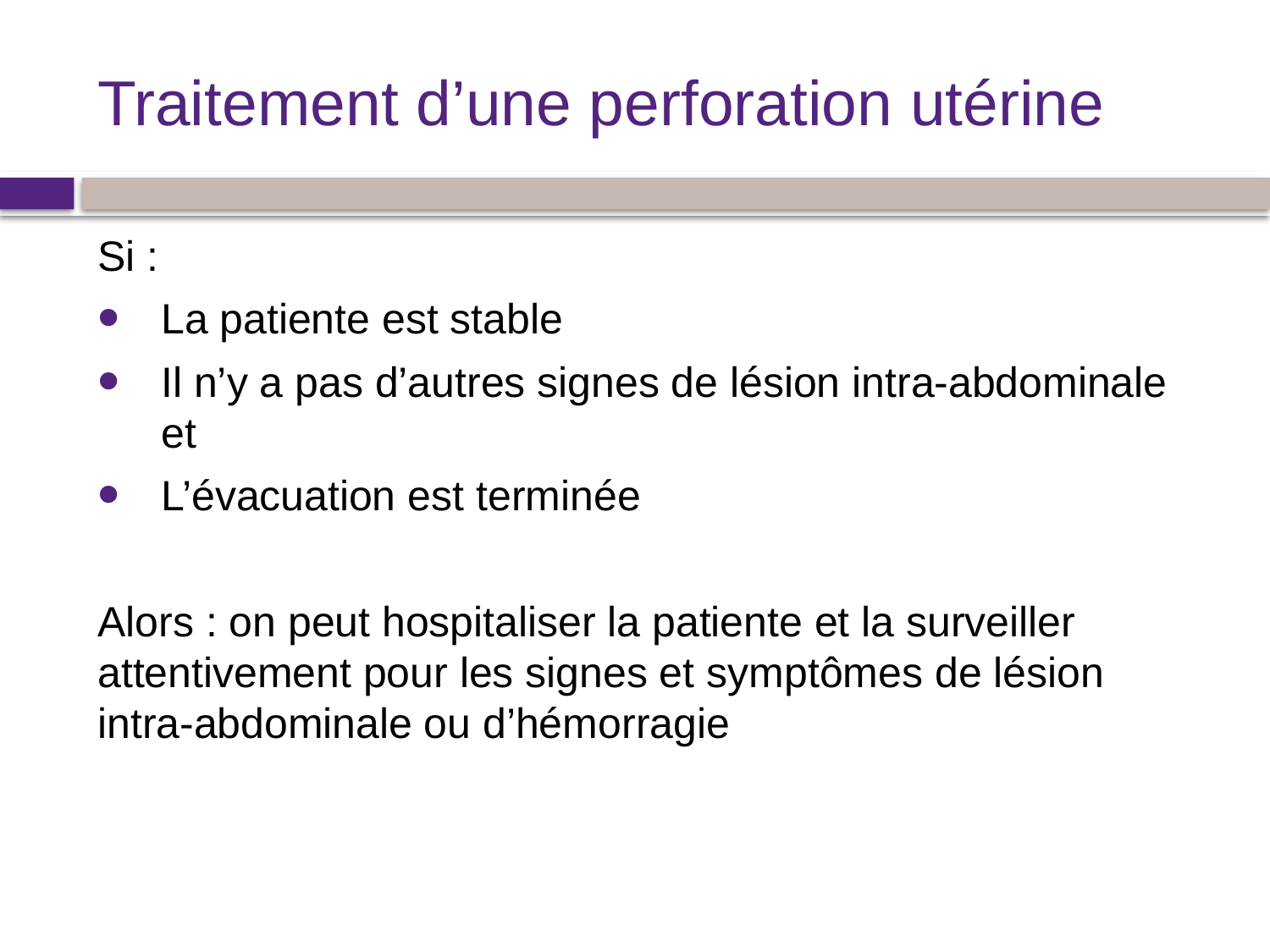

# Traitement d’une perforation utérine
Si :
La patiente est stable
Il n’y a pas d’autres signes de lésion intra-abdominale et
L’évacuation est terminée

Alors : on peut hospitaliser la patiente et la surveiller attentivement pour les signes et symptômes de lésion intra-abdominale ou d’hémorragie